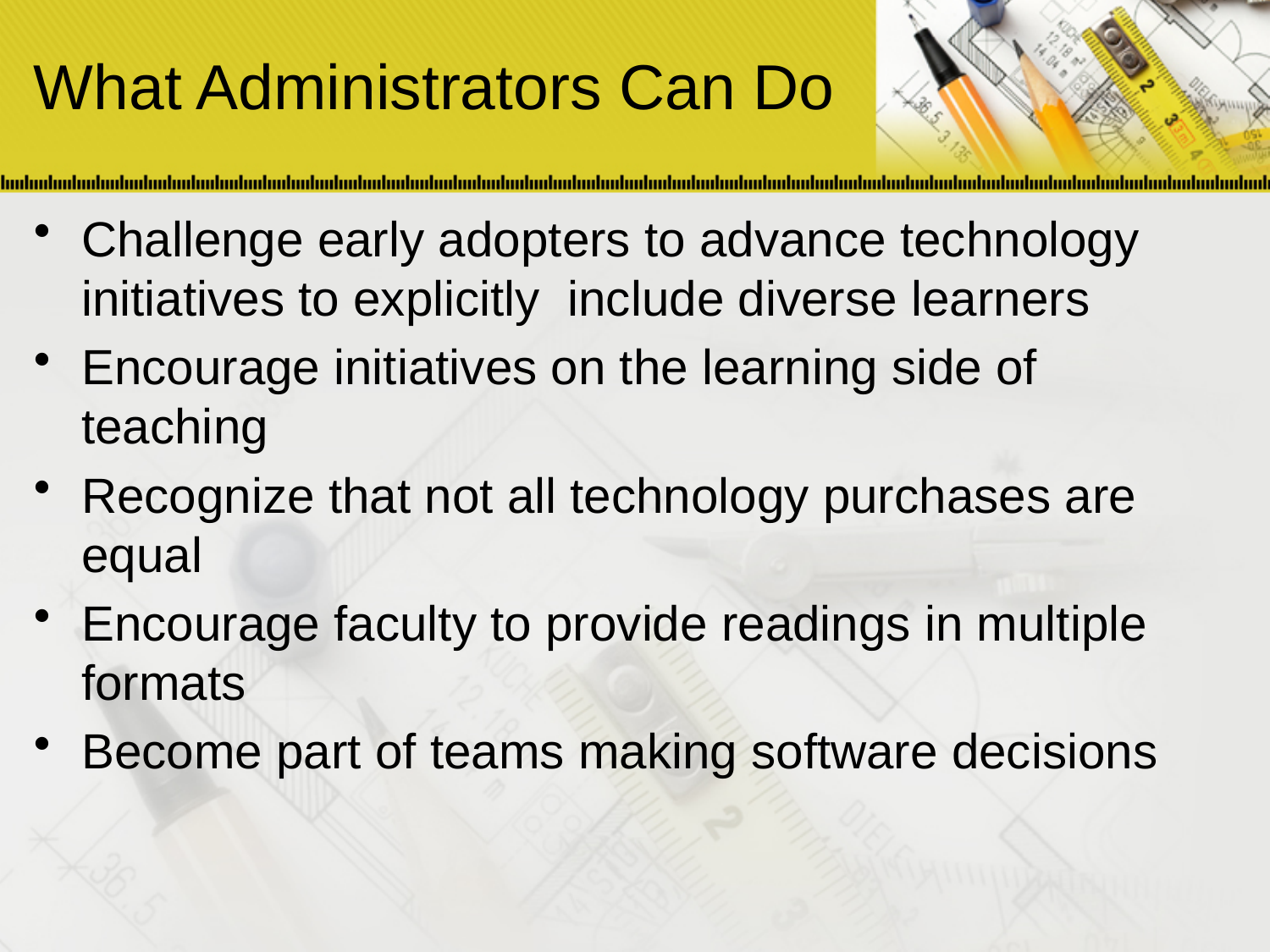

# What Administrators Can Do
Challenge early adopters to advance technology initiatives to explicitly  include diverse learners
Encourage initiatives on the learning side of teaching
Recognize that not all technology purchases are equal
Encourage faculty to provide readings in multiple formats
Become part of teams making software decisions